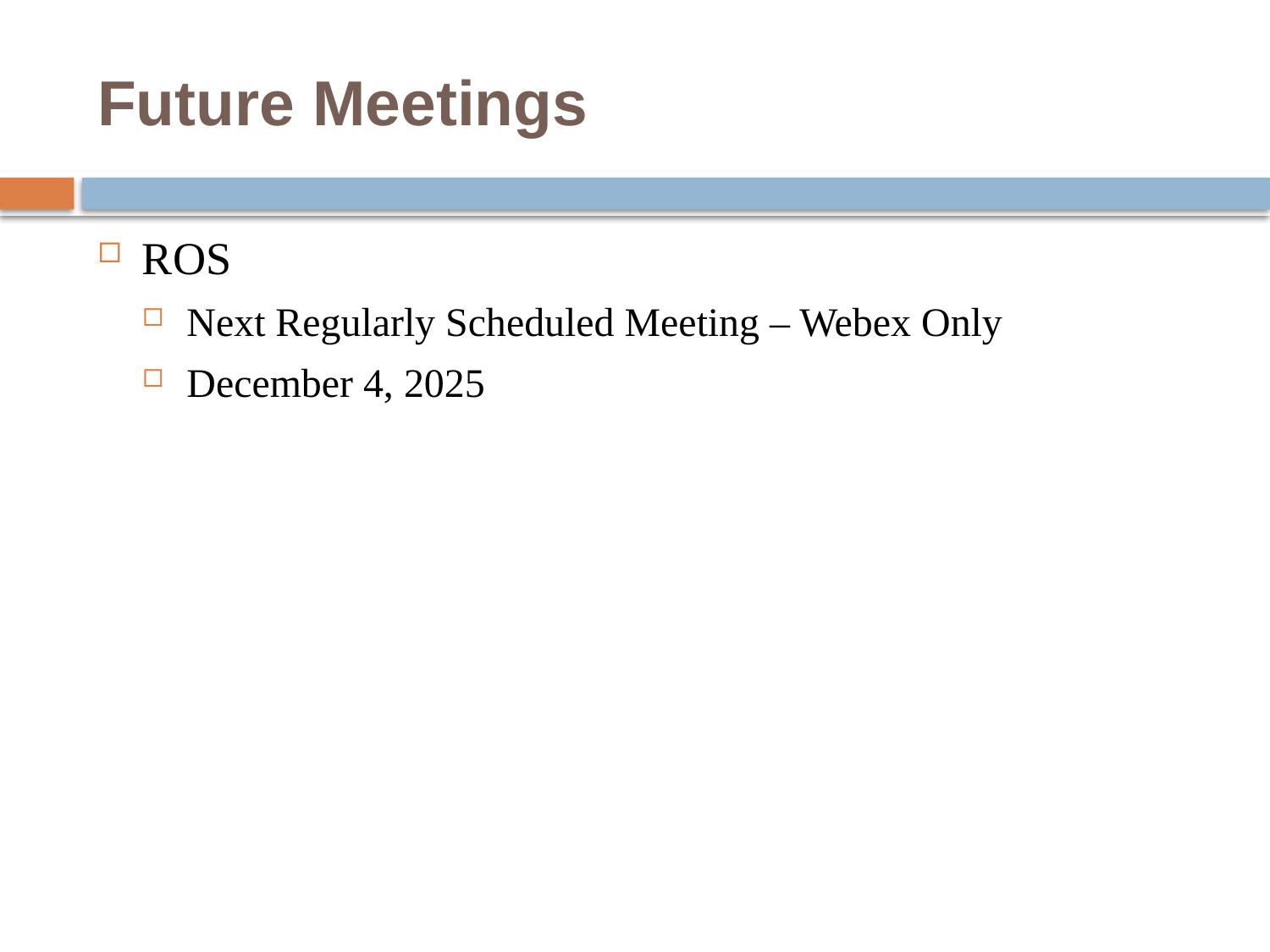

# Future Meetings
ROS
Next Regularly Scheduled Meeting – Webex Only
December 4, 2025